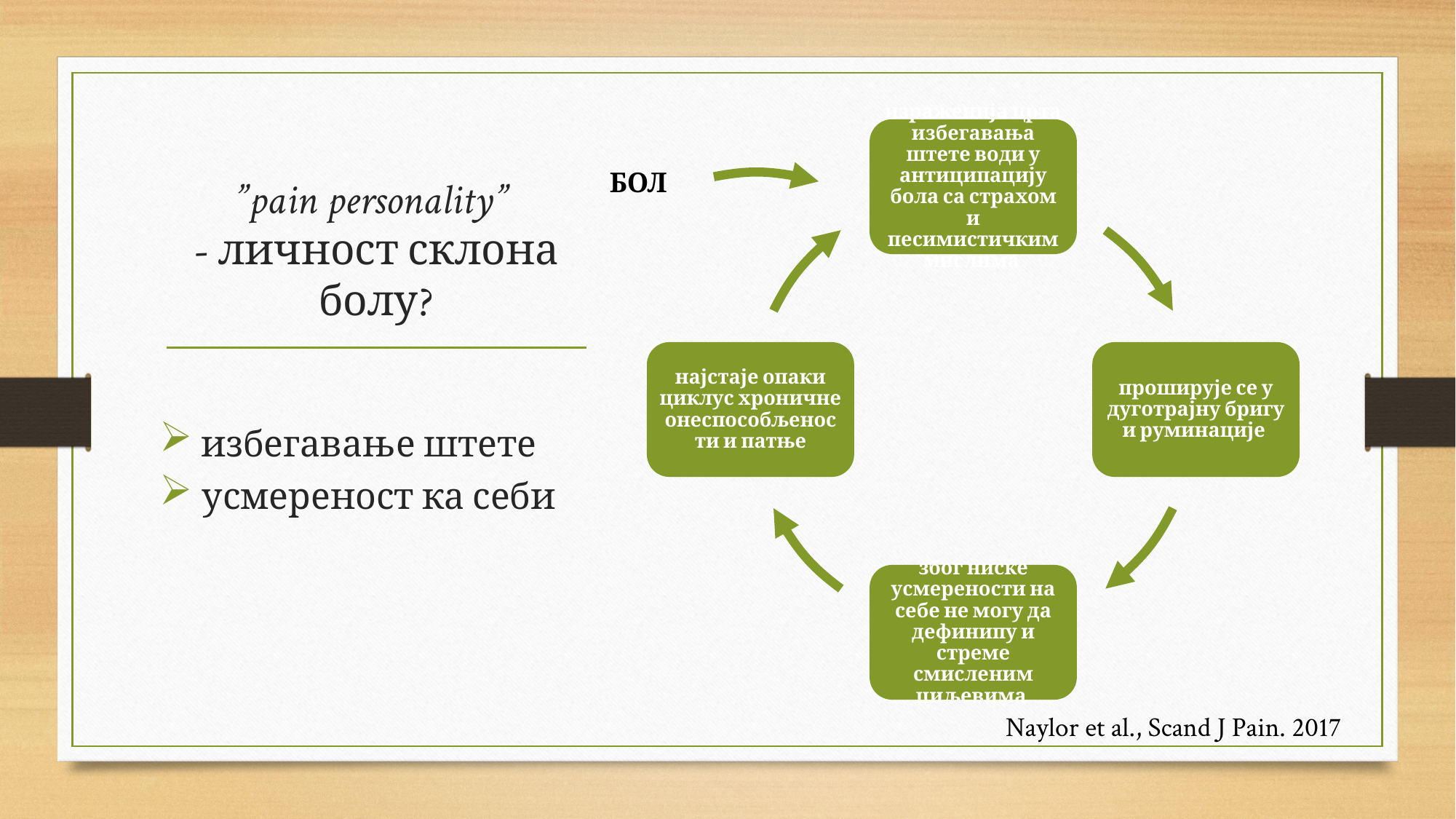

израженија црта избегавања штете води у антиципацију бола са страхом и песимистичким мислима

најстаје опаки циклус хроничне онеспособљености и патње

проширује се у дуготрајну бригу и руминације

због ниске усмерености на себе не могу да дефинипу и стреме смисленим циљевима

БОЛ
# ”pain personality” - личност склона болу?

избегавање штете
 усмереност ка себи
Naylor et al., Scand J Pain. 2017